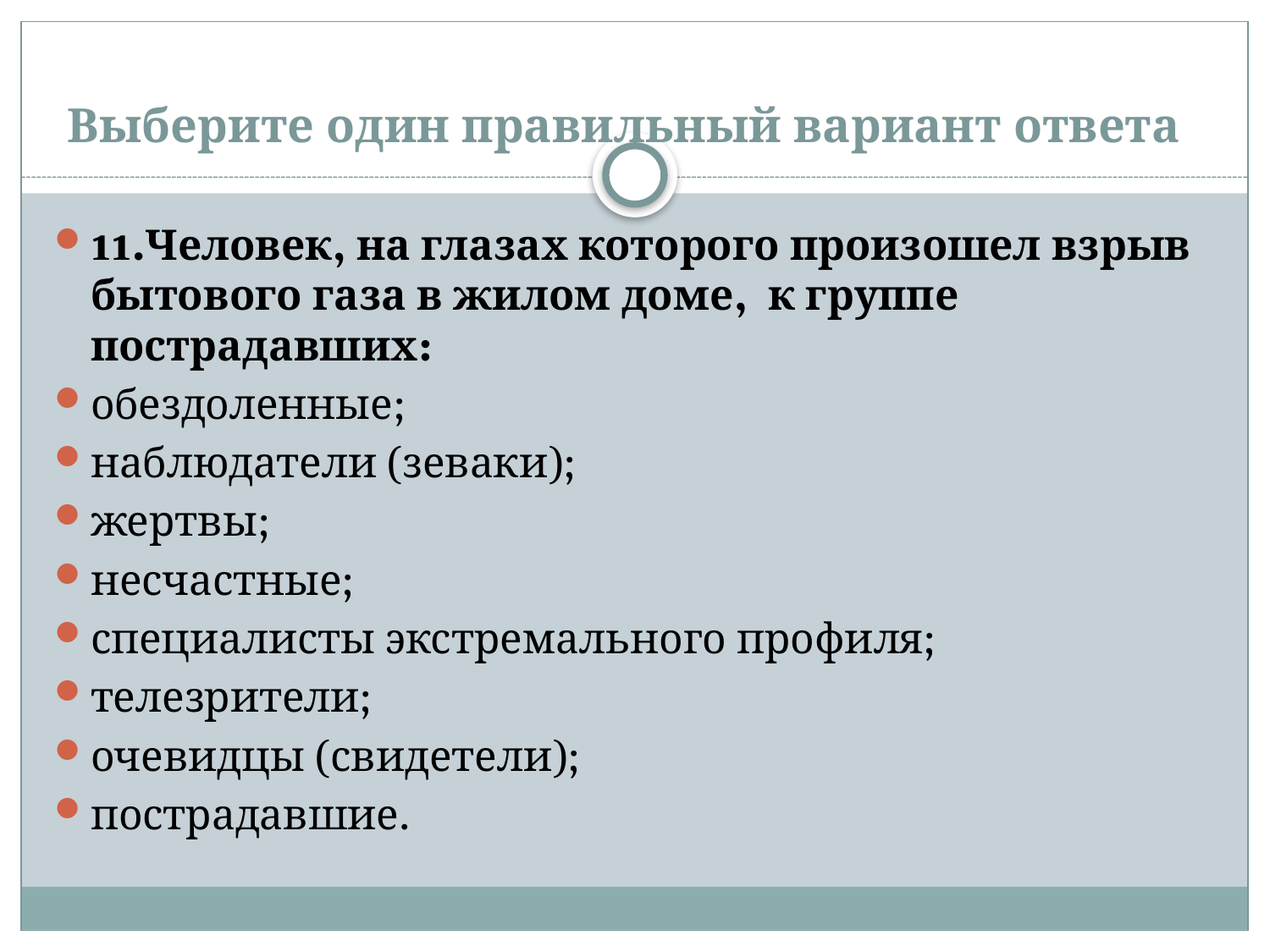

# Выберите один правильный вариант ответа
11.Человек, на глазах которого произошел взрыв бытового газа в жилом доме,  к группе пострадавших:
обездоленные;
наблюдатели (зеваки);
жертвы;
несчастные;
специалисты экстремального профиля;
телезрители;
очевидцы (свидетели);
пострадавшие.